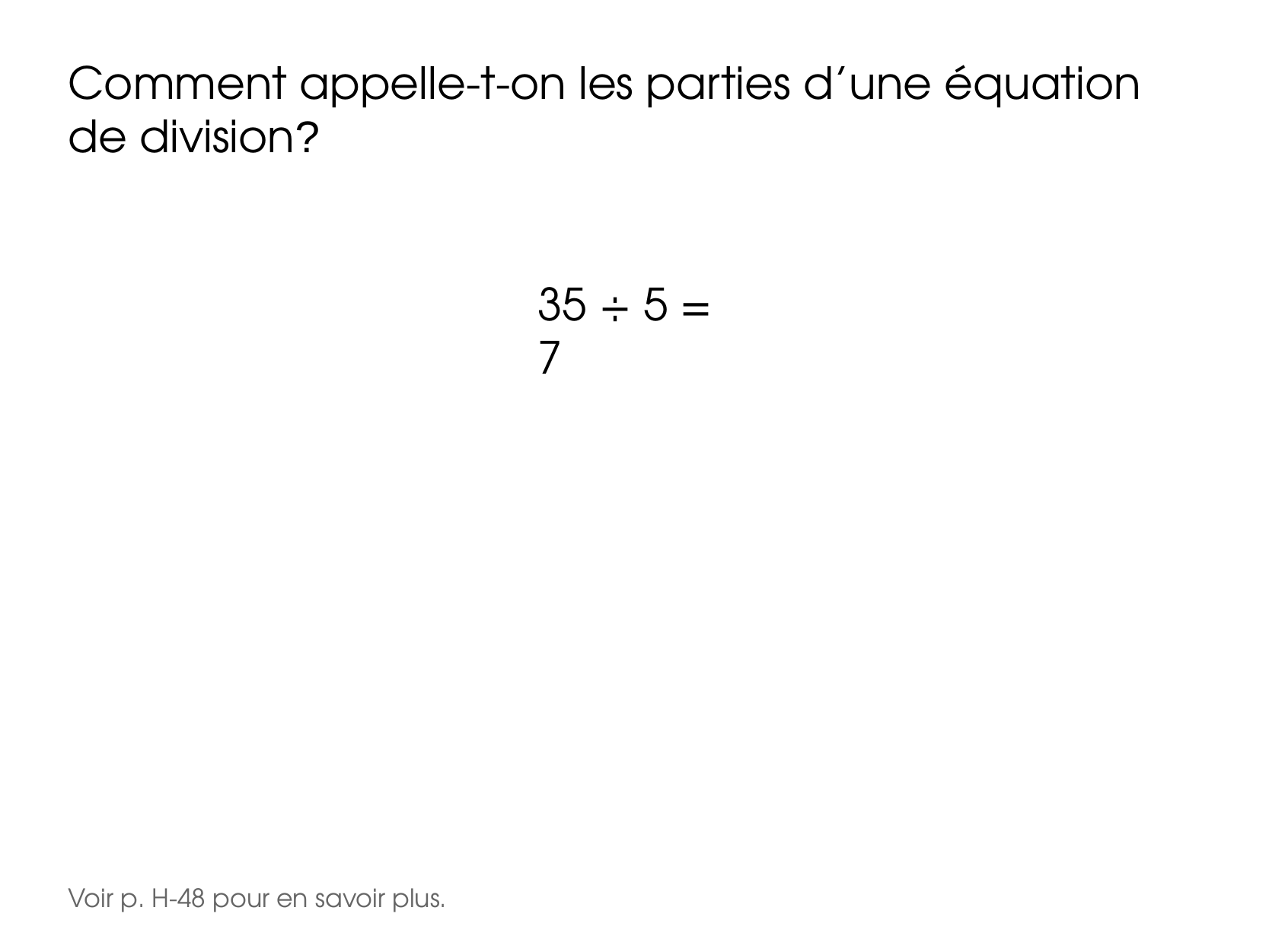

Comment appelle-t-on les parties d’une équation de division?
35 ÷ 5 = 7
Voir p. H-48 pour en savoir plus.